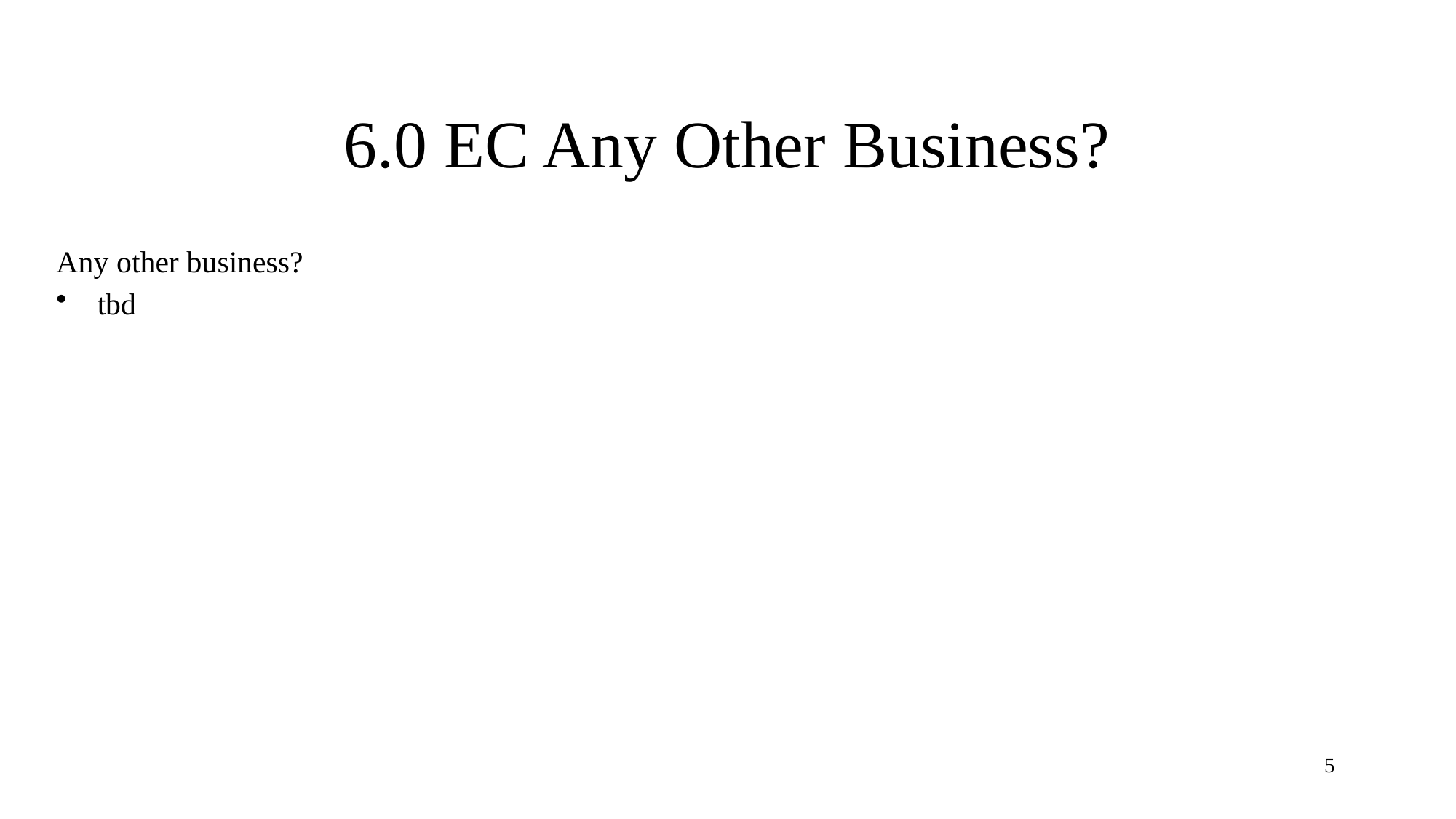

# 6.0 EC Any Other Business?
Any other business?
tbd

5